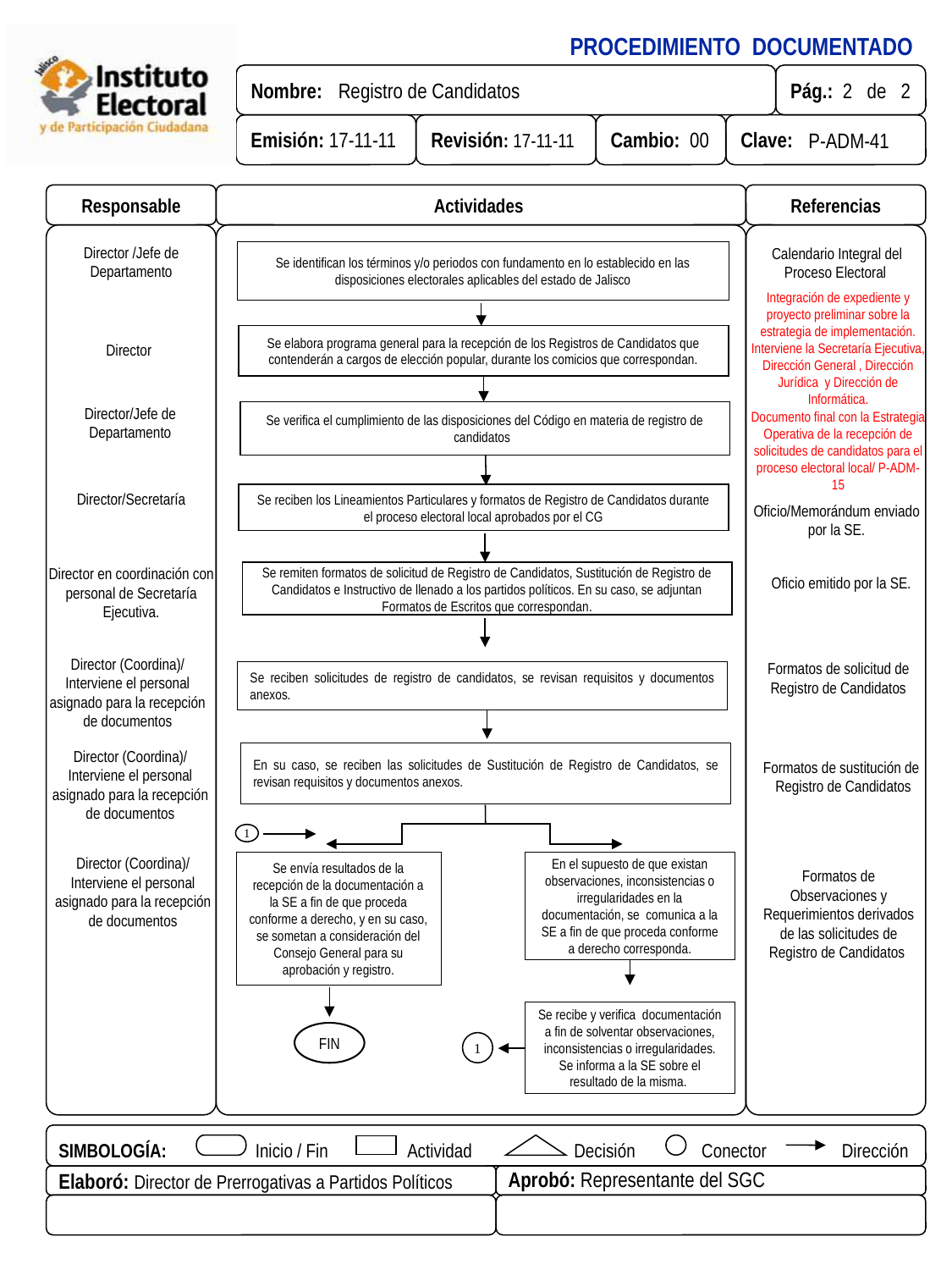

Responsable
Actividades
Referencias

Director /Jefe de Departamento
Se identifican los términos y/o periodos con fundamento en lo establecido en las disposiciones electorales aplicables del estado de Jalisco
Calendario Integral del Proceso Electoral
Integración de expediente y proyecto preliminar sobre la estrategia de implementación. Interviene la Secretaría Ejecutiva, Dirección General , Dirección Jurídica  y Dirección de Informática.
Se elabora programa general para la recepción de los Registros de Candidatos que contenderán a cargos de elección popular, durante los comicios que correspondan.
Director

Director/Jefe de Departamento
Se verifica el cumplimiento de las disposiciones del Código en materia de registro de candidatos
Documento final con la Estrategia Operativa de la recepción de solicitudes de candidatos para el proceso electoral local/ P-ADM-15
Se reciben los Lineamientos Particulares y formatos de Registro de Candidatos durante el proceso electoral local aprobados por el CG
Director/Secretaría
Oficio/Memorándum enviado por la SE.
Director en coordinación con personal de Secretaría Ejecutiva.
Se remiten formatos de solicitud de Registro de Candidatos, Sustitución de Registro de Candidatos e Instructivo de llenado a los partidos políticos. En su caso, se adjuntan Formatos de Escritos que correspondan.
Oficio emitido por la SE.
Director (Coordina)/ Interviene el personal asignado para la recepción de documentos
Formatos de solicitud de Registro de Candidatos
Se reciben solicitudes de registro de candidatos, se revisan requisitos y documentos anexos.
En su caso, se reciben las solicitudes de Sustitución de Registro de Candidatos, se revisan requisitos y documentos anexos.
Director (Coordina)/ Interviene el personal asignado para la recepción de documentos
Formatos de sustitución de  Registro de Candidatos
1
Director (Coordina)/ Interviene el personal asignado para la recepción de documentos
Se envía resultados de la recepción de la documentación a la SE a fin de que proceda conforme a derecho, y en su caso, se sometan a consideración del Consejo General para su aprobación y registro.
En el supuesto de que existan observaciones, inconsistencias o irregularidades en la documentación, se  comunica a la SE a fin de que proceda conforme a derecho corresponda.
Formatos de Observaciones y Requerimientos derivados de las solicitudes de Registro de Candidatos
Se recibe y verifica  documentación a fin de solventar observaciones, inconsistencias o irregularidades. Se informa a la SE sobre el resultado de la misma.
FIN
1